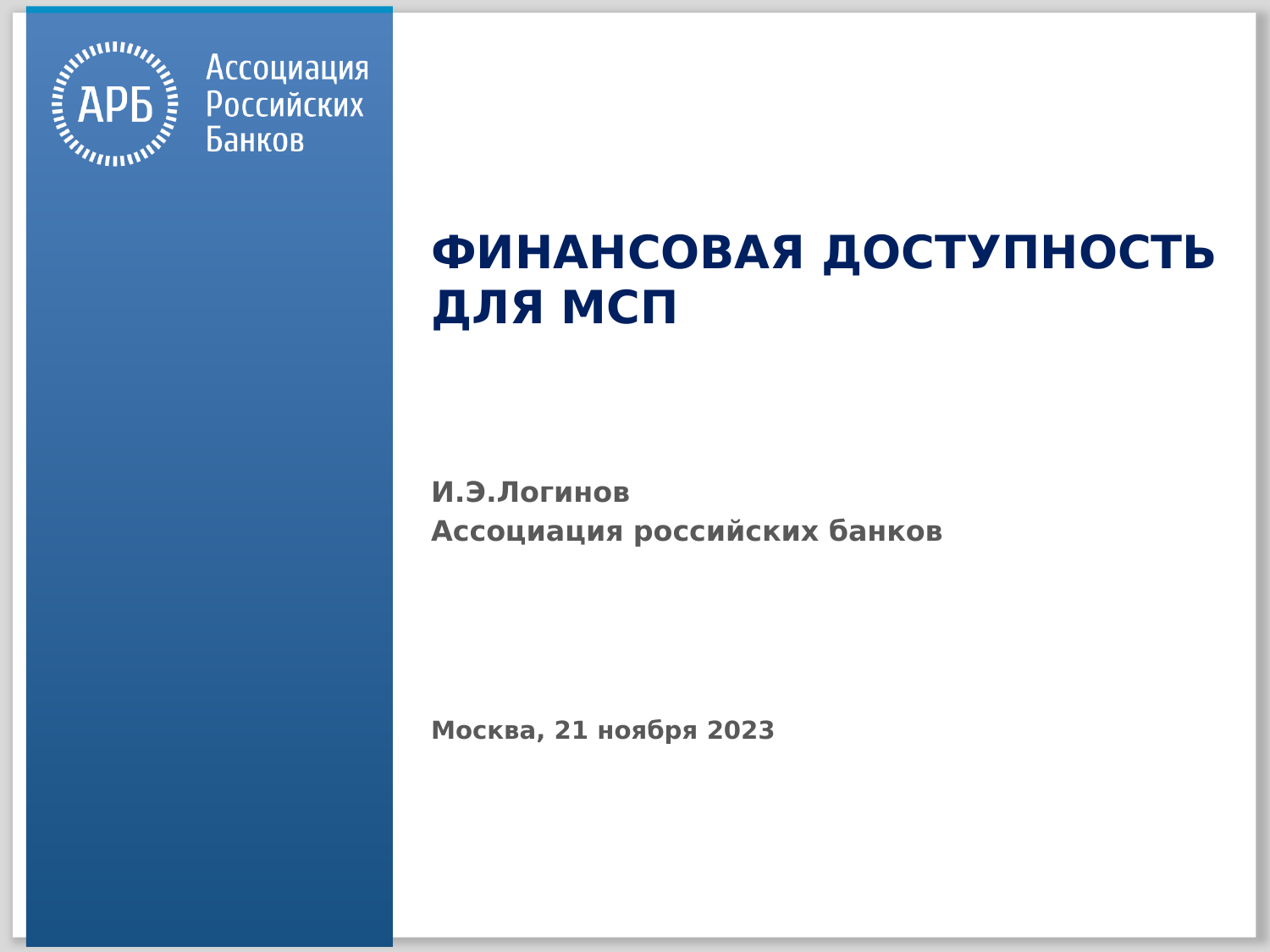

# Финансовая доступность для МСП
И.Э.Логинов
Ассоциация российских банков
Москва, 21 ноября 2023